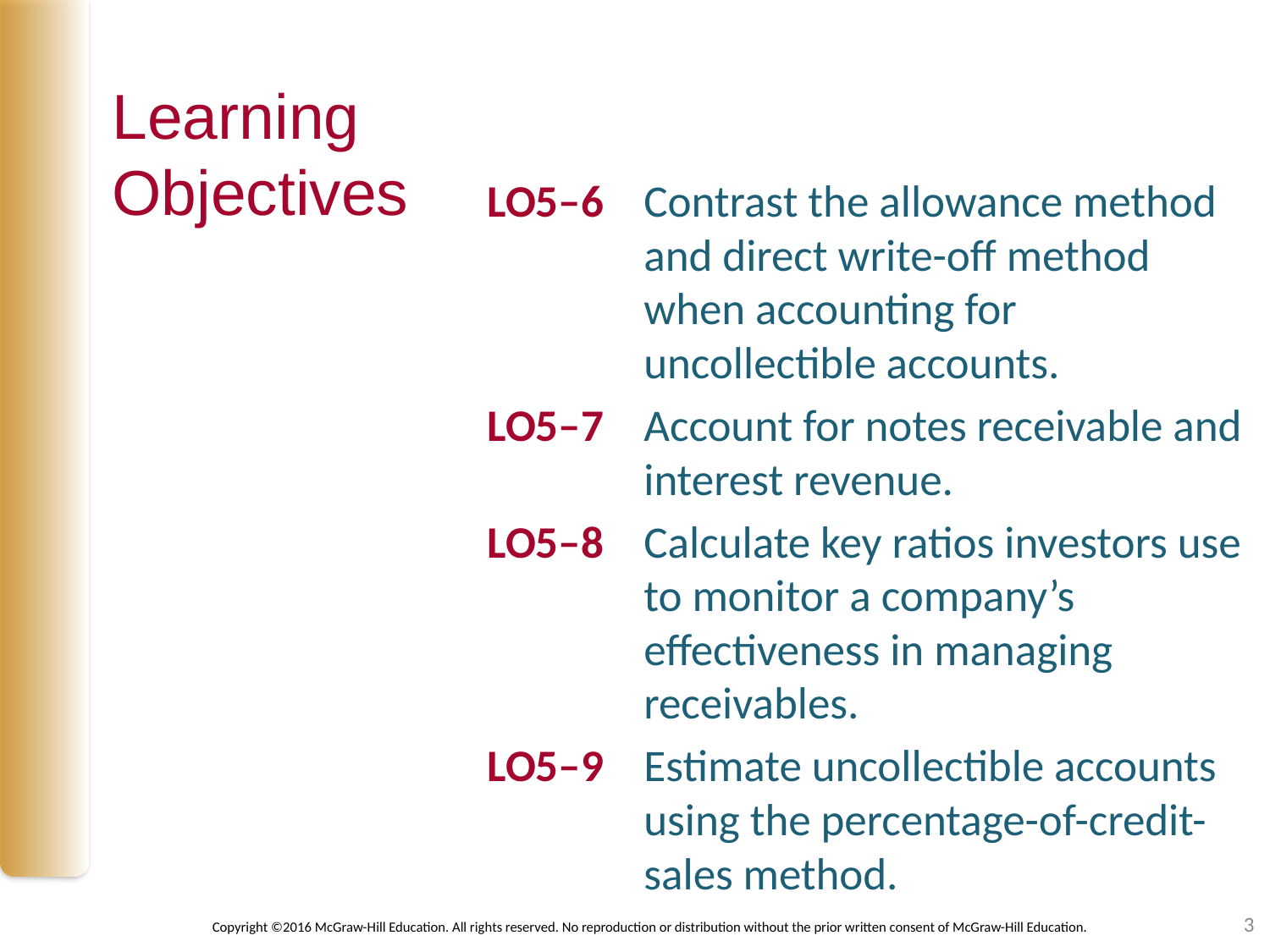

LO5–6	Contrast the allowance method and direct write-off method when accounting for uncollectible accounts.
LO5–7	Account for notes receivable and interest revenue.
LO5–8	Calculate key ratios investors use to monitor a company’s effectiveness in managing receivables.
LO5–9	Estimate uncollectible accounts using the percentage-of-credit-sales method.
3
Copyright ©2016 McGraw-Hill Education. All rights reserved. No reproduction or distribution without the prior written consent of McGraw-Hill Education.